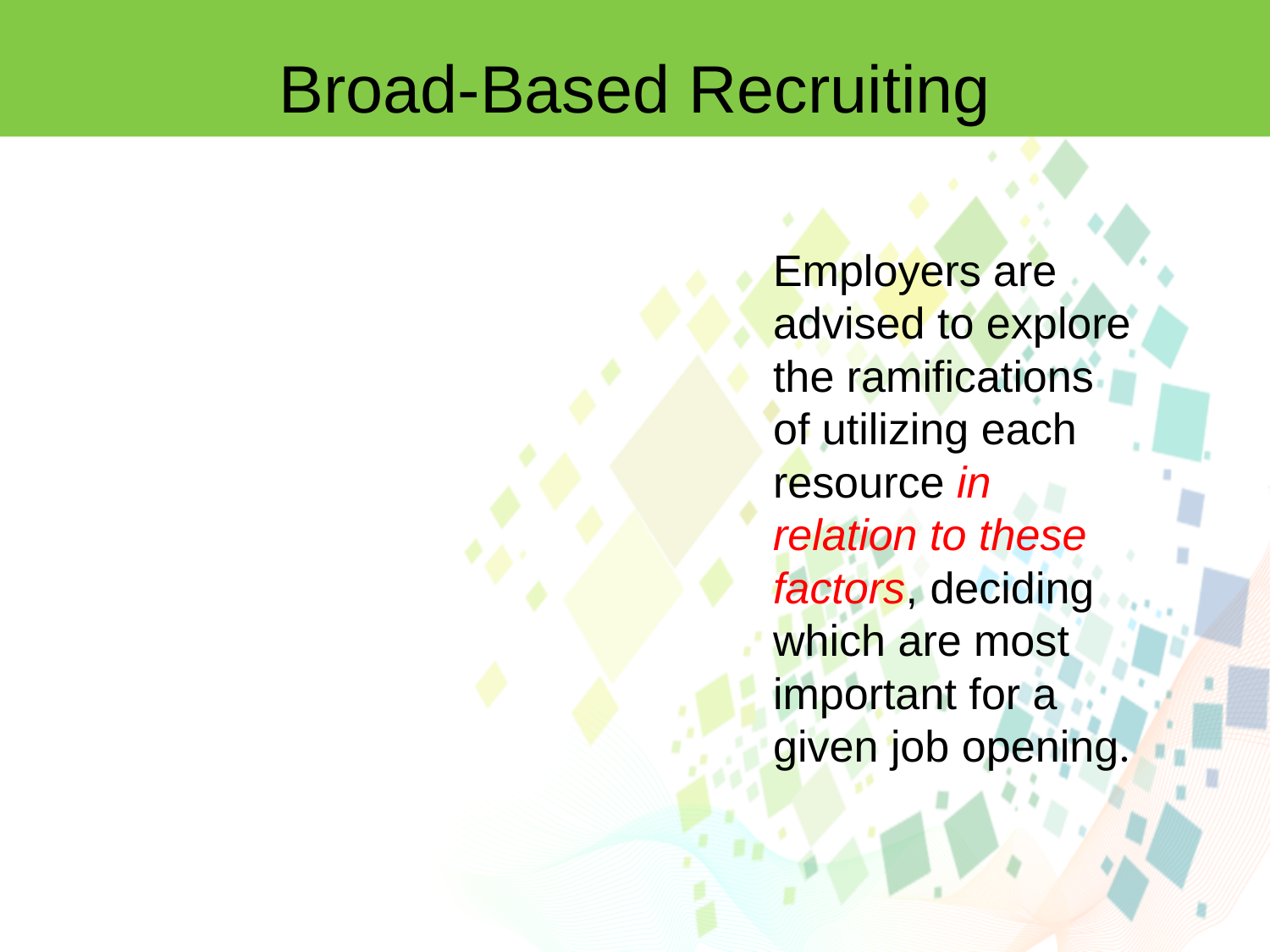

Broad-Based Recruiting
Employers are advised to explore the ramifications of utilizing each resource in relation to these
factors, deciding which are most important for a given job opening.